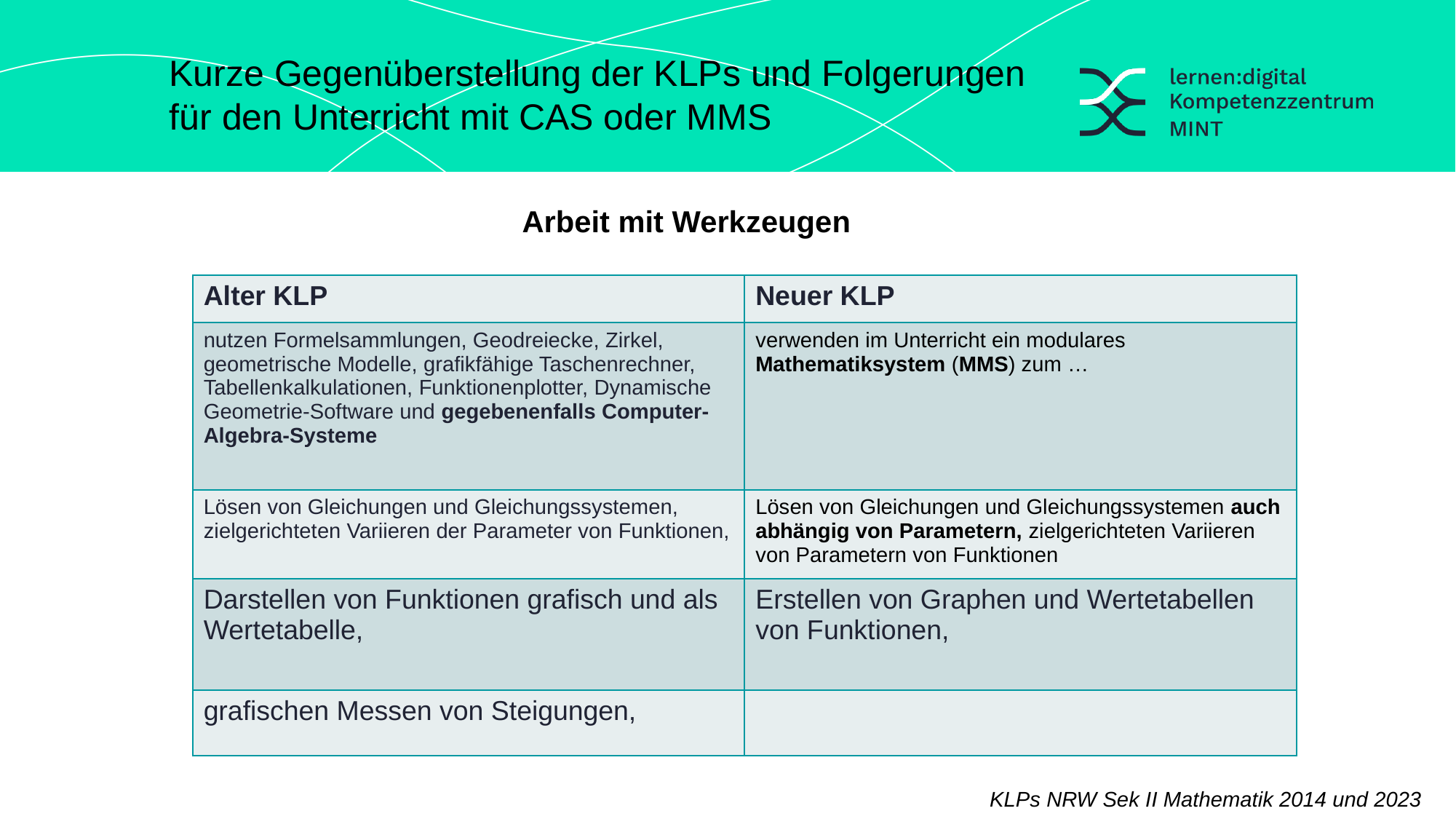

Neuer KLP

– Lösen von Gleichungen und Gleichungssystemen auch abhängig von Parametern, zielgerichteten Variieren von Parametern von Funktionen,
– Erstellen von Graphen und Wertetabellen von Funktionen,
– Ermitteln eines Funktionsterms der Ableitung einer Funktion auch abhängig von Parametern,
– Ermitteln bestimmter und unbestimmter Integrale auch abhängig von Parametern,
– Darstellen von geometrischen Situationen im Raum,
– Ermitteln der Kennzahlen statistischer Daten und von Wahrscheinlichkeitsverteilungen,
– Variieren der Parameter von W‘keitsverteilungen,
– Berechnen von Wahrscheinlichkeiten bei binomialverteilten und im Leistungskurs auch normalverteilten Zufallsgrößen,
– Berechnen der Grenzen von Konfidenzintervallen im Leistungskurs…

Alter KLP
verwenden verschiedene digitale Werkzeuge zum …
– Lösen von Gleichungen und Gleichungssystemen,
– zielgerichteten Variieren der Parameter von Funktionen,
– Darstellen von Funktionen grafisch und als Wertetabelle,
– grafischen Messen von Steigungen,
– Berechnen der Ableitung einer Funktion an einer Stelle,
– Messen von Flächeninhalten zwischen Funktionsgraph und Abszisse,
– Ermitteln des Wertes eines bestimmten Integrales,
– Durchführen von Operationen mit Vektoren und Matrizen,
– grafischen Darstellen von Ortsvektoren, Vektorsummen und Geraden,
– Darstellen von Objekten im Raum,
… Generieren von Zufallszahlen,

Kurze Gegenüberstellung der KLPs und Folgerungen für den Unterricht mit CAS oder MMS
Arbeit mit Werkzeugen

| Alter KLP | Neuer KLP |
| --- | --- |
| nutzen Formelsammlungen, Geodreiecke, Zirkel, geometrische Modelle, grafikfähige Taschenrechner, Tabellenkalkulationen, Funktionenplotter, Dynamische Geometrie-Software und gegebenenfalls Computer-Algebra-Systeme | verwenden im Unterricht ein modulares Mathematiksystem (MMS) zum … |
| Lösen von Gleichungen und Gleichungssystemen, zielgerichteten Variieren der Parameter von Funktionen, | Lösen von Gleichungen und Gleichungssystemen auch abhängig von Parametern, zielgerichteten Variieren von Parametern von Funktionen |
| Darstellen von Funktionen grafisch und als Wertetabelle, | Erstellen von Graphen und Wertetabellen von Funktionen, |
| grafischen Messen von Steigungen, |  |
KLPs NRW Sek II Mathematik 2014 und 2023